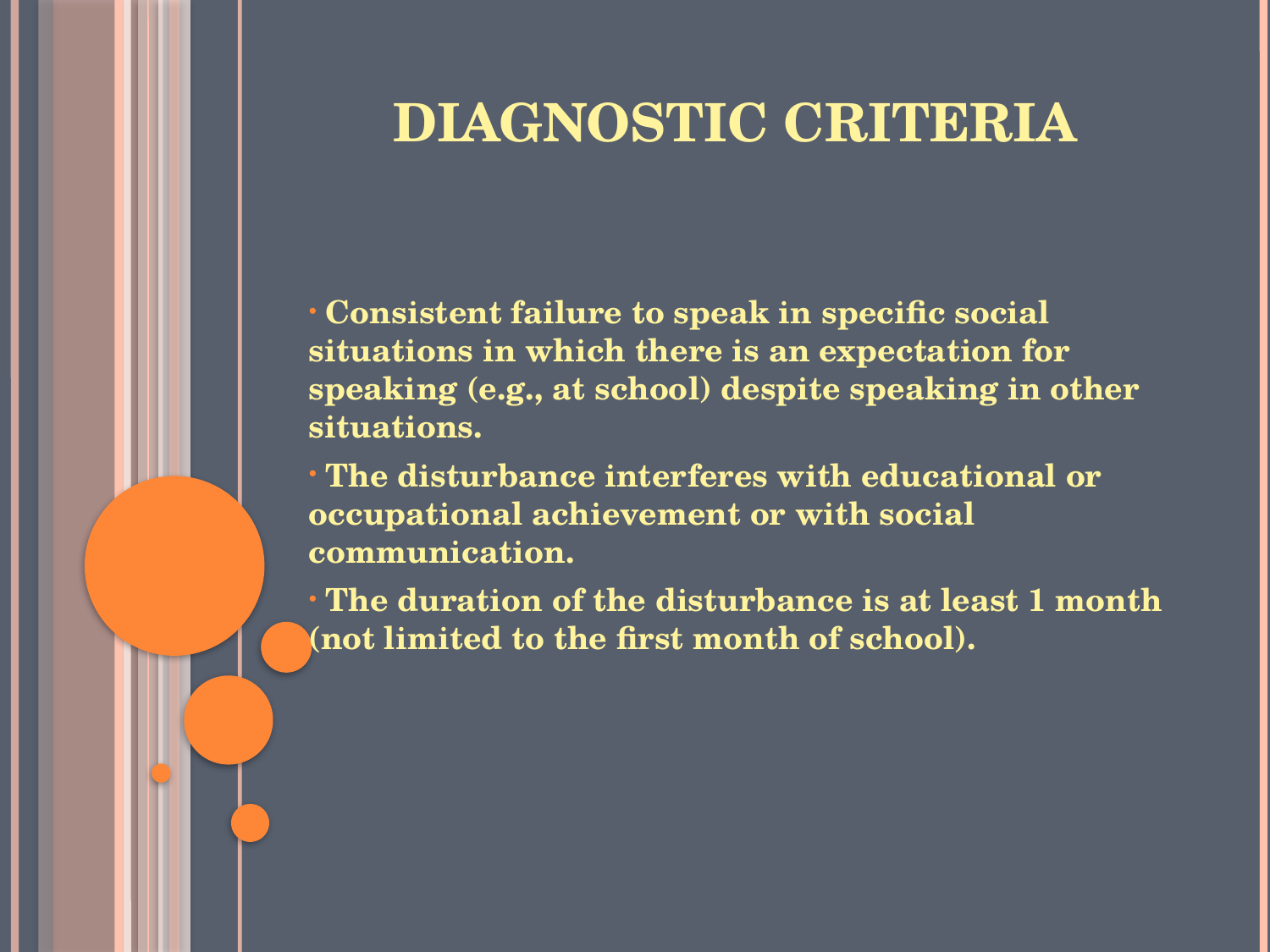

# Diagnostic criteria
 Consistent failure to speak in specific social situations in which there is an expectation for speaking (e.g., at school) despite speaking in other situations.
 The disturbance interferes with educational or occupational achievement or with social communication.
 The duration of the disturbance is at least 1 month (not limited to the first month of school).